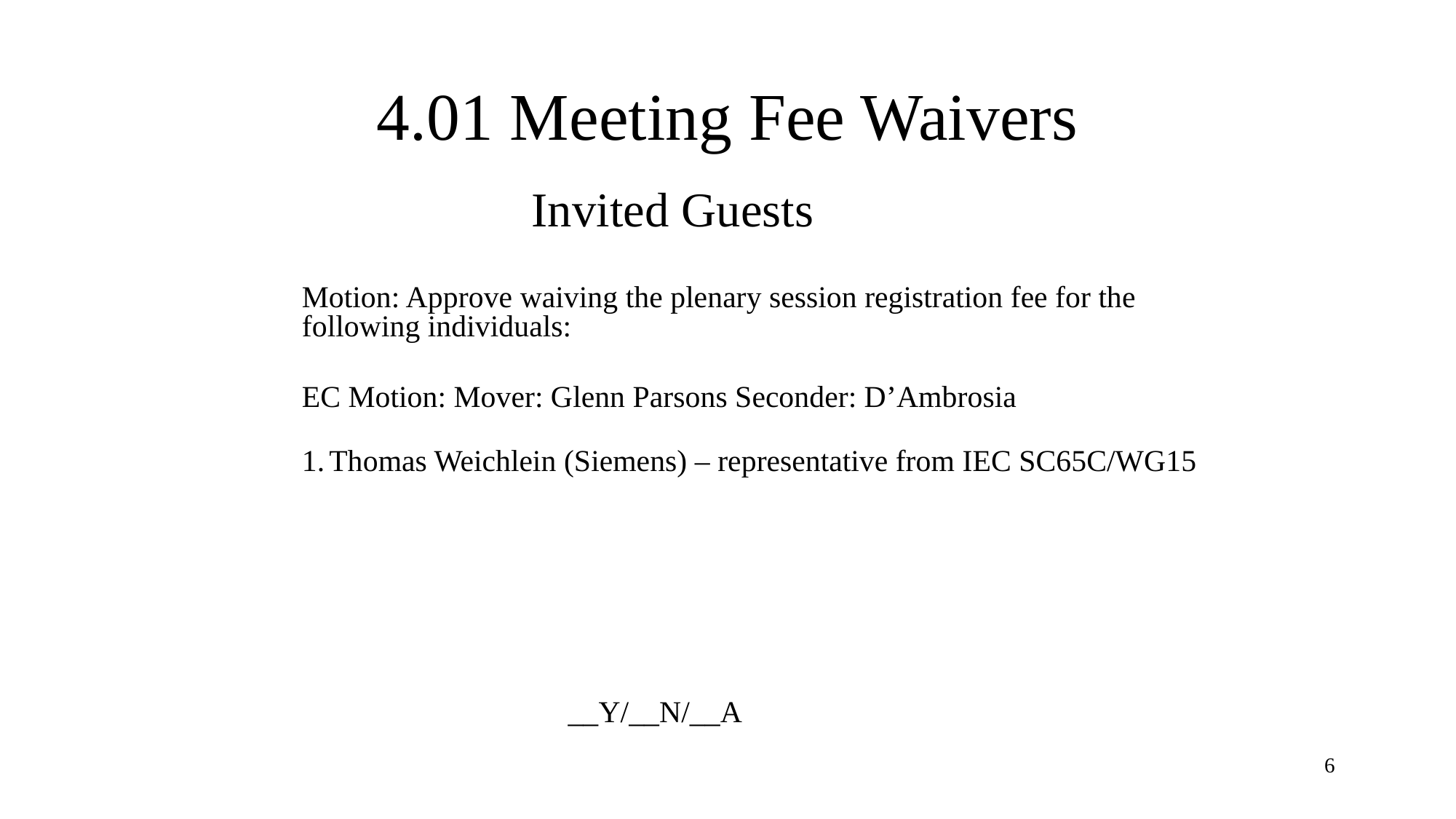

# 4.01 Meeting Fee Waivers
Invited Guests
Motion: Approve waiving the plenary session registration fee for the following individuals:

EC Motion: Mover: Glenn Parsons Seconder: D’Ambrosia
Thomas Weichlein (Siemens) – representative from IEC SC65C/WG15

	__Y/__N/__A

6